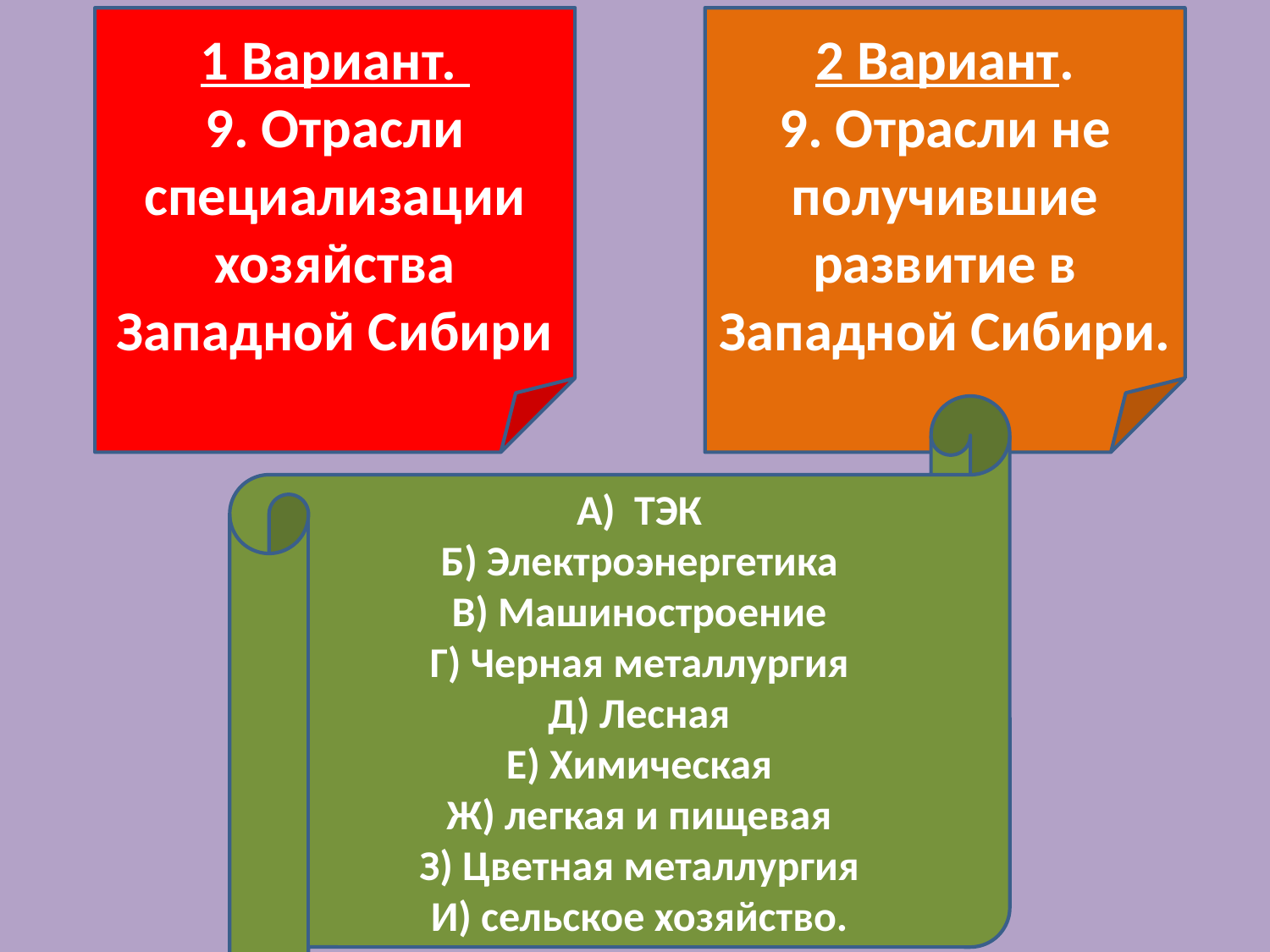

1 Вариант.
9. Отрасли специализации хозяйства Западной Сибири
2 Вариант.
9. Отрасли не получившие развитие в Западной Сибири.
А)  ТЭК
Б) Электроэнергетика
В) Машиностроение
Г) Черная металлургия
Д) Лесная
Е) Химическая
Ж) легкая и пищевая
З) Цветная металлургия
И) сельское хозяйство.